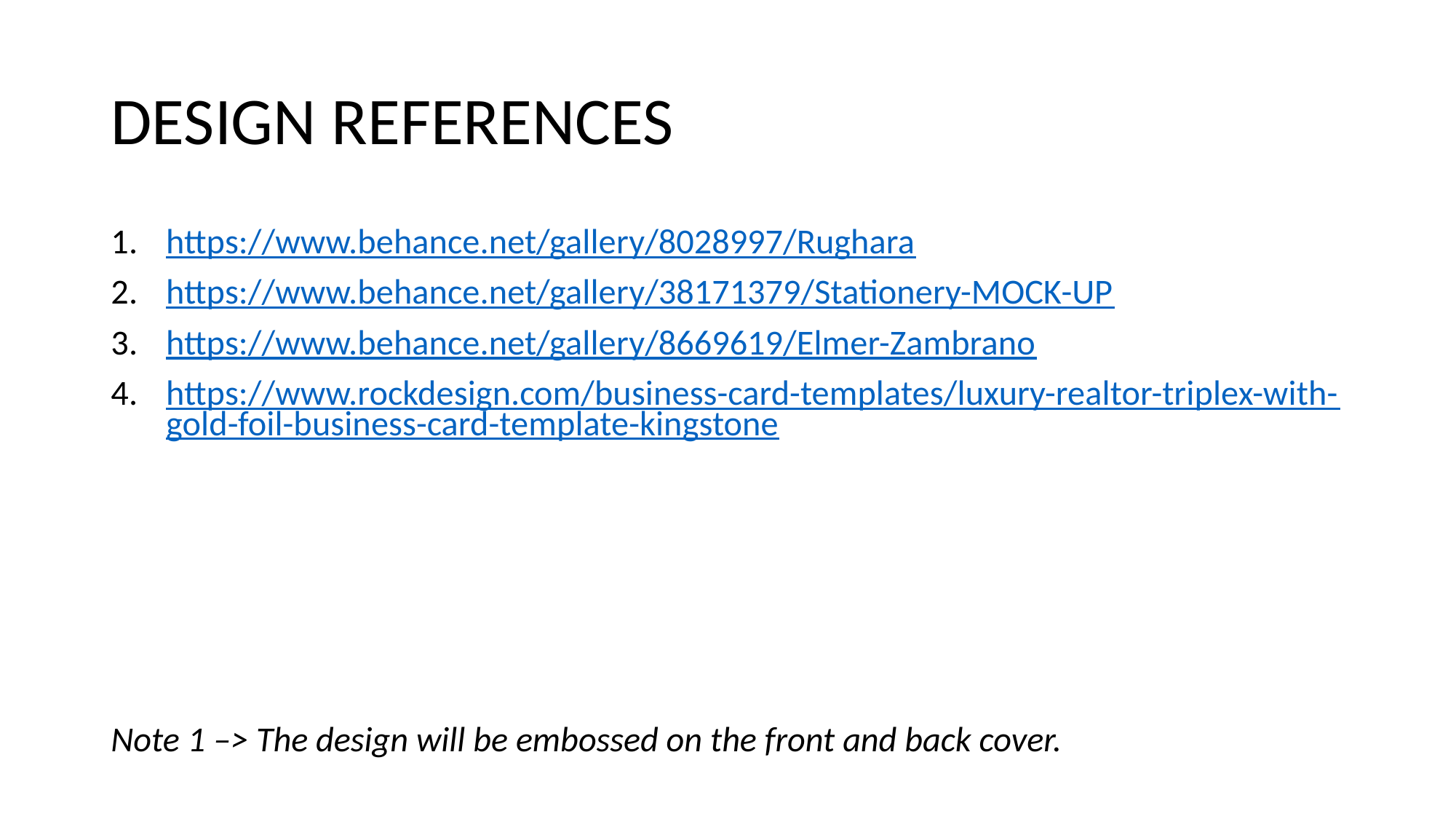

# DESIGN REFERENCES
https://www.behance.net/gallery/8028997/Rughara
https://www.behance.net/gallery/38171379/Stationery-MOCK-UP
https://www.behance.net/gallery/8669619/Elmer-Zambrano
https://www.rockdesign.com/business-card-templates/luxury-realtor-triplex-with-gold-foil-business-card-template-kingstone
Note 1 –> The design will be embossed on the front and back cover.